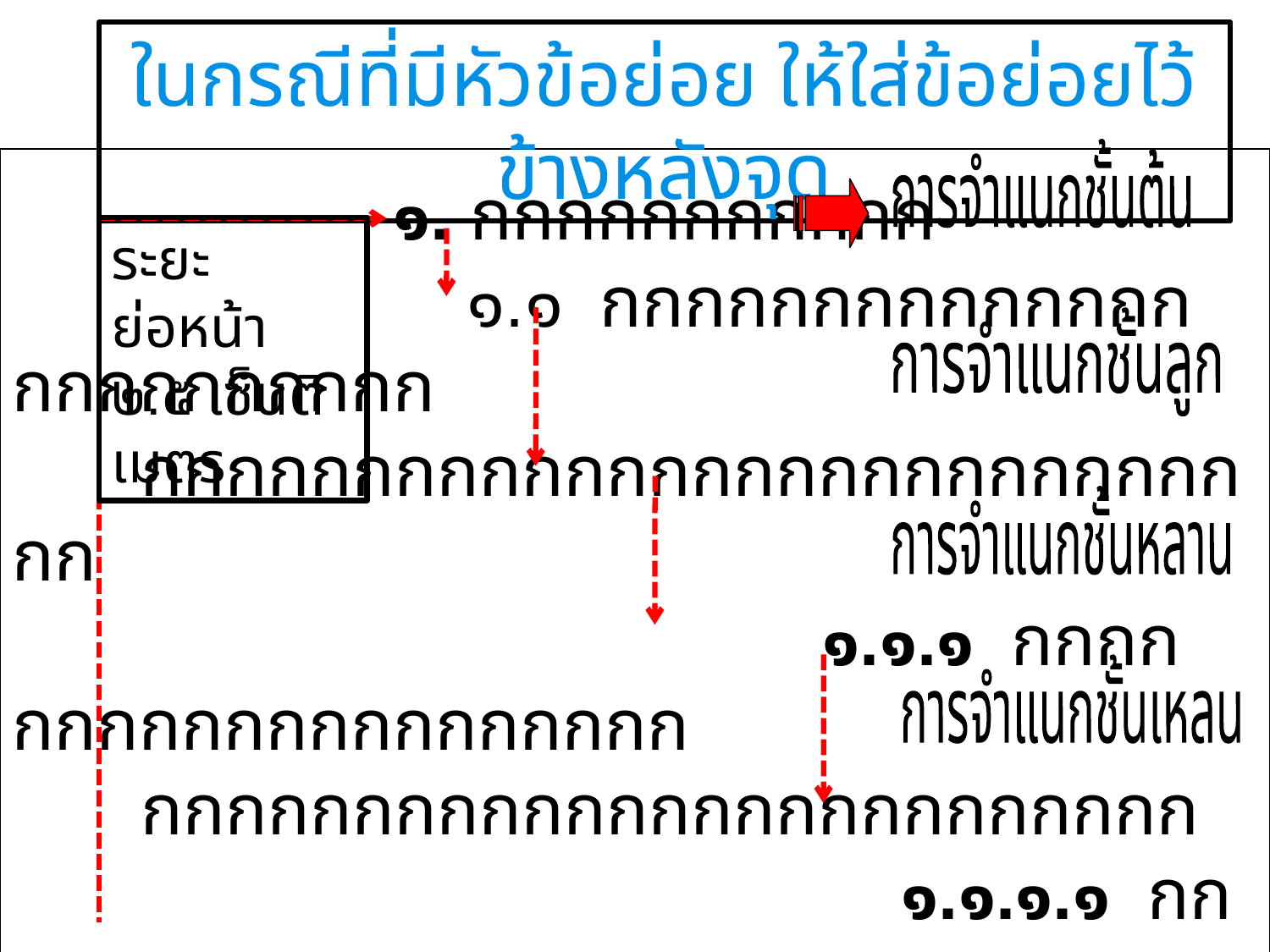

ในกรณีที่มีหัวข้อย่อย ให้ใส่ข้อย่อยไว้ข้างหลังจุด
การจำแนกชั้นต้น
	     		๑. กกกกกกกกกกก
			    ๑.๑  กกกกกกกกกกกกกกกกกกกกกกกก
       กกกกกกกกกกกกกกกกกกกกกกกกกกกก
                                            ๑.๑.๑  กกกกกกกกกกกกกกกกกกกก
       กกกกกกกกกกกกกกกกกกกกกกกกก
                                            	๑.๑.๑.๑  กกกกกกกกกกกกกกก
        กกกกกกกกกกกกกกกกกกกกกกกกก
						   ๑.๑.๑.๑ (๑)
							              ฯลฯ

ระยะย่อหน้า
๒.๕ เซ็นติเมตร
การจำแนกชั้นลูก
การจำแนกชั้นหลาน
การจำแนกชั้นเหลน